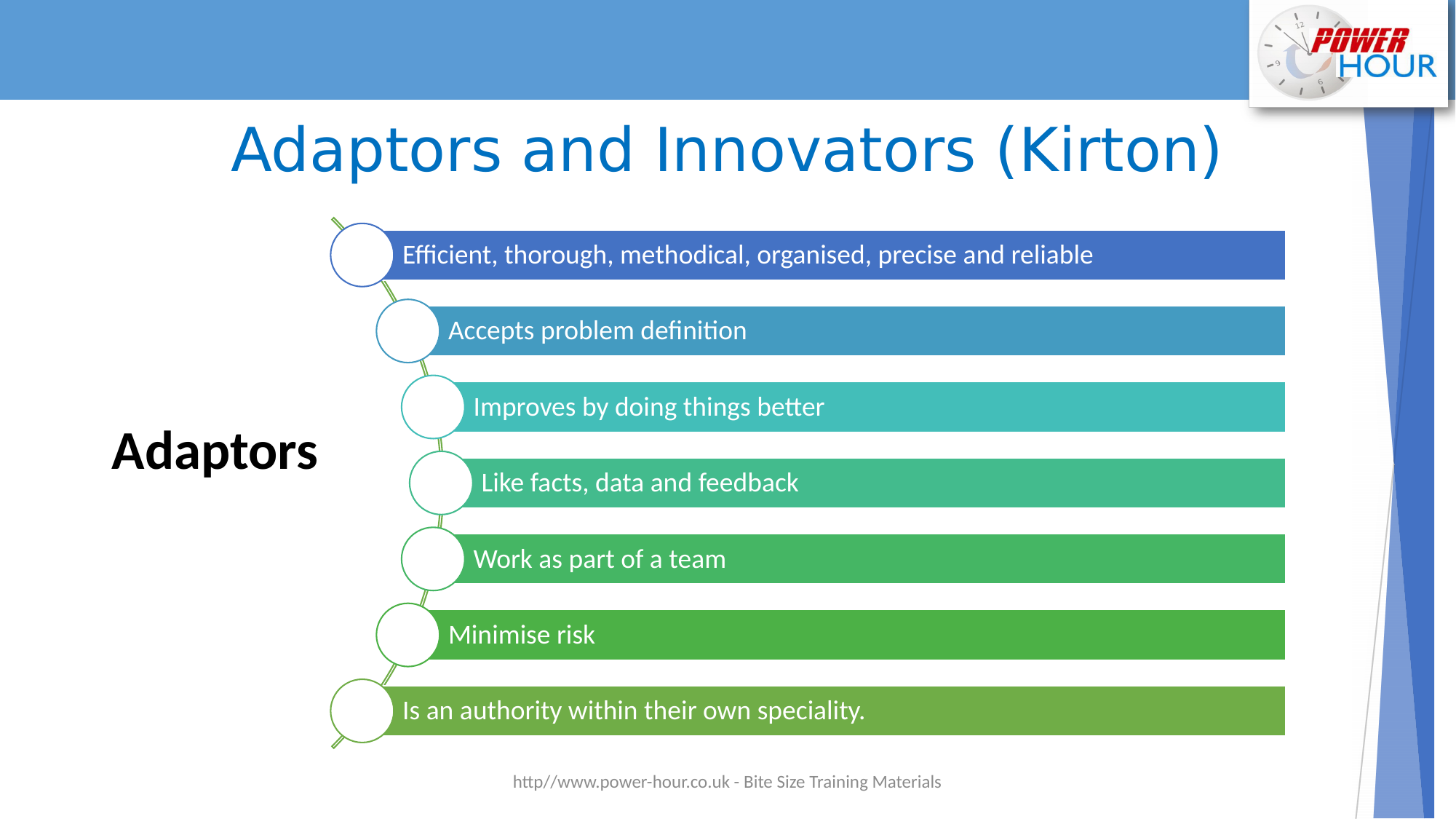

# Adaptors and Innovators (Kirton)
Efficient, thorough, methodical, organised, precise and reliable
Accepts problem definition
Improves by doing things better
Like facts, data and feedback
Work as part of a team
Minimise risk
Is an authority within their own speciality.
Adaptors
http//www.power-hour.co.uk - Bite Size Training Materials